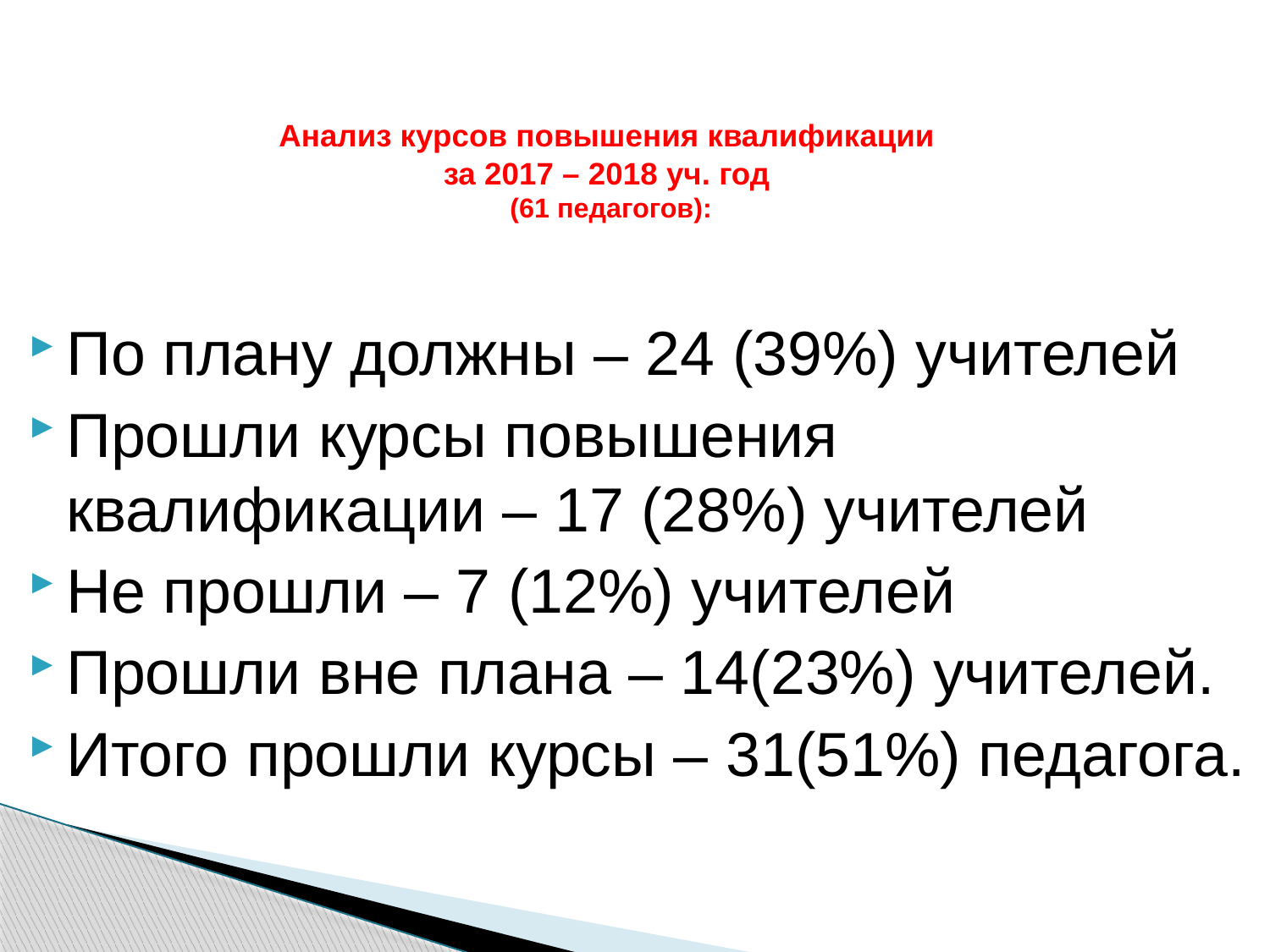

# Анализ курсов повышения квалификации за 2017 – 2018 уч. год (61 педагогов):

По плану должны – 24 (39%) учителей
Прошли курсы повышения квалификации – 17 (28%) учителей
Не прошли – 7 (12%) учителей
Прошли вне плана – 14(23%) учителей.
Итого прошли курсы – 31(51%) педагога.